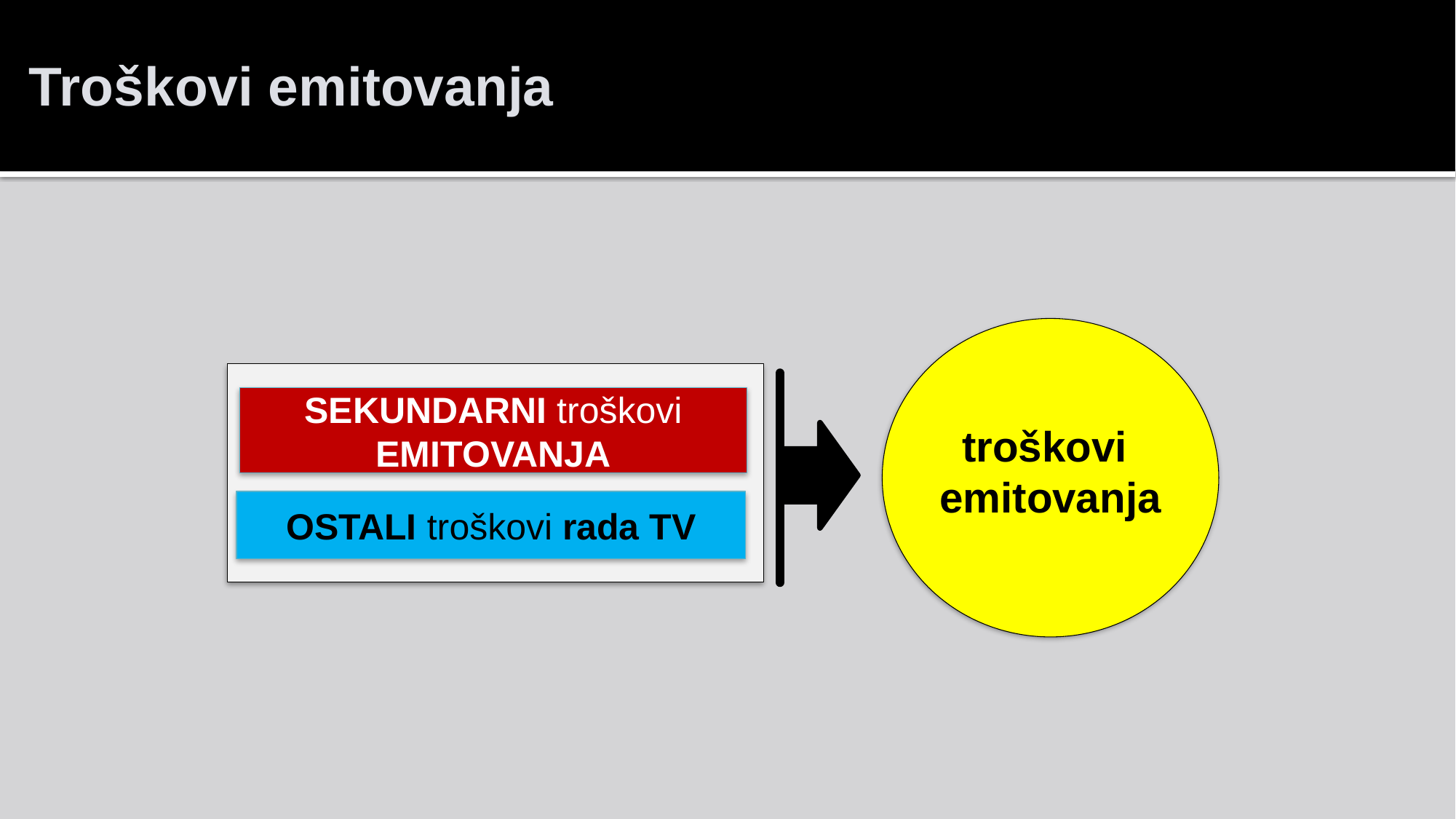

# Troškovi emitovanja

SEKUNDARNI troškovi
EMITOVANJA
troškovi
emitovanja

OSTALI troškovi rada TV